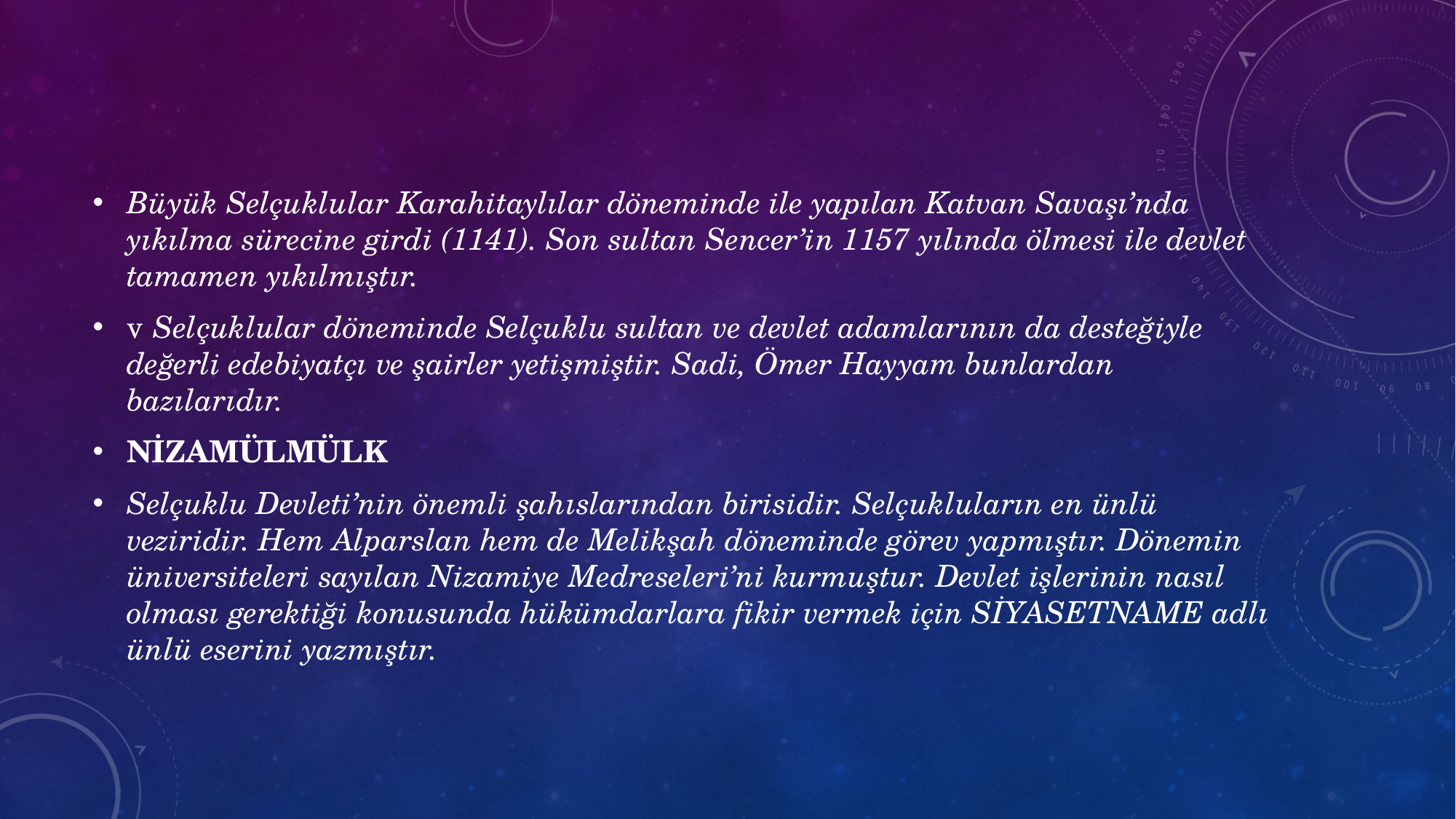

Büyük Selçuklular Karahitaylılar döneminde ile yapılan Katvan Savaşı’nda yıkılma sürecine girdi (1141). Son sultan Sencer’in 1157 yılında ölmesi ile devlet tamamen yıkılmıştır.
v Selçuklular döneminde Selçuklu sultan ve devlet adamlarının da desteğiyle değerli edebiyatçı ve şairler yetişmiştir. Sadi, Ömer Hayyam bunlardan bazılarıdır.
NİZAMÜLMÜLK
Selçuklu Devleti’nin önemli şahıslarından birisidir. Selçukluların en ünlü veziridir. Hem Alparslan hem de Melikşah döneminde görev yapmıştır. Dönemin üniversiteleri sayılan Nizamiye Medreseleri’ni kurmuştur. Devlet işlerinin nasıl olması gerektiği konusunda hükümdarlara fikir vermek için SİYASETNAME adlı ünlü eserini yazmıştır.